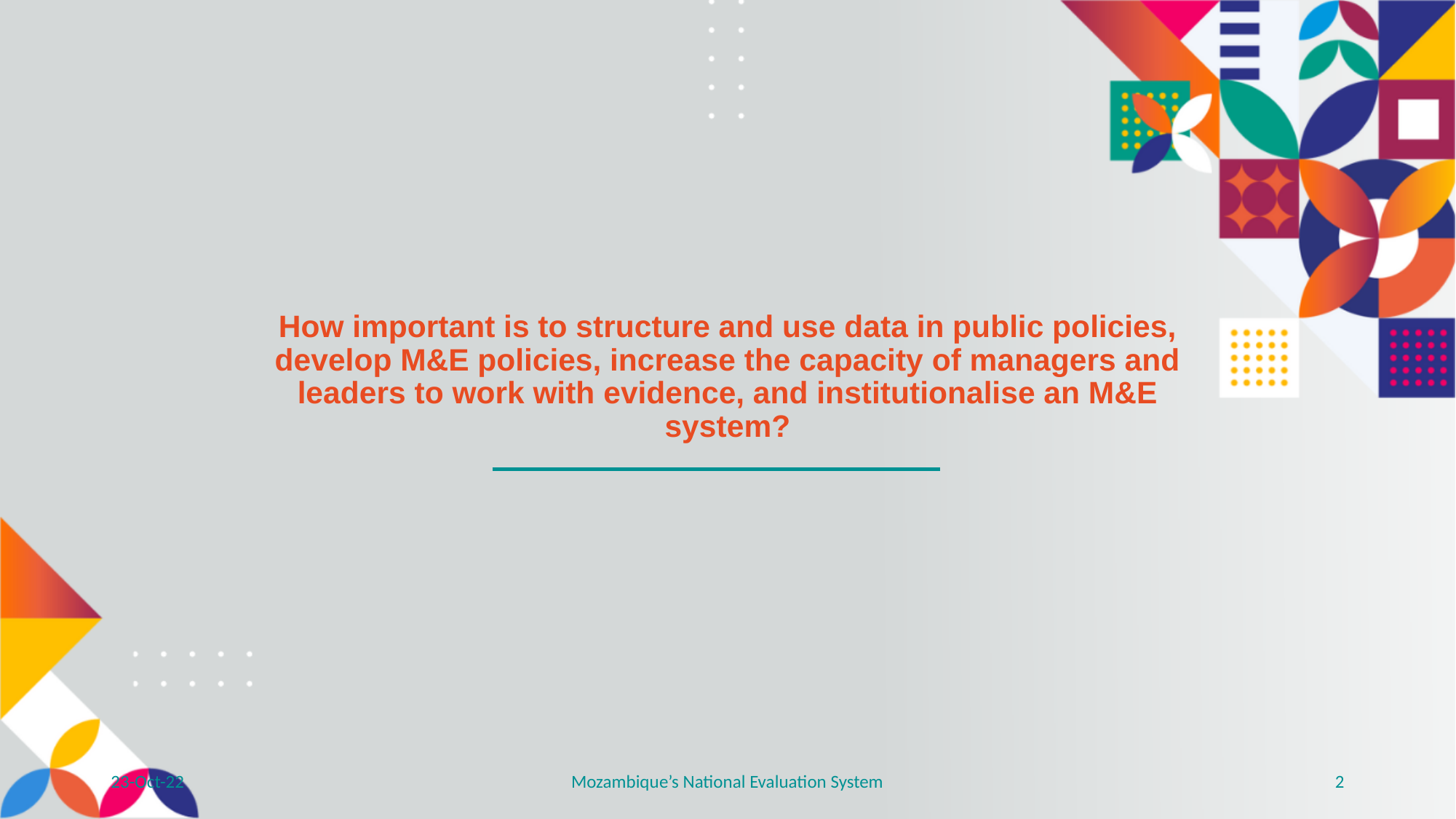

How important is to structure and use data in public policies, develop M&E policies, increase the capacity of managers and leaders to work with evidence, and institutionalise an M&E system?
23-Oct-22
Mozambique’s National Evaluation System
2